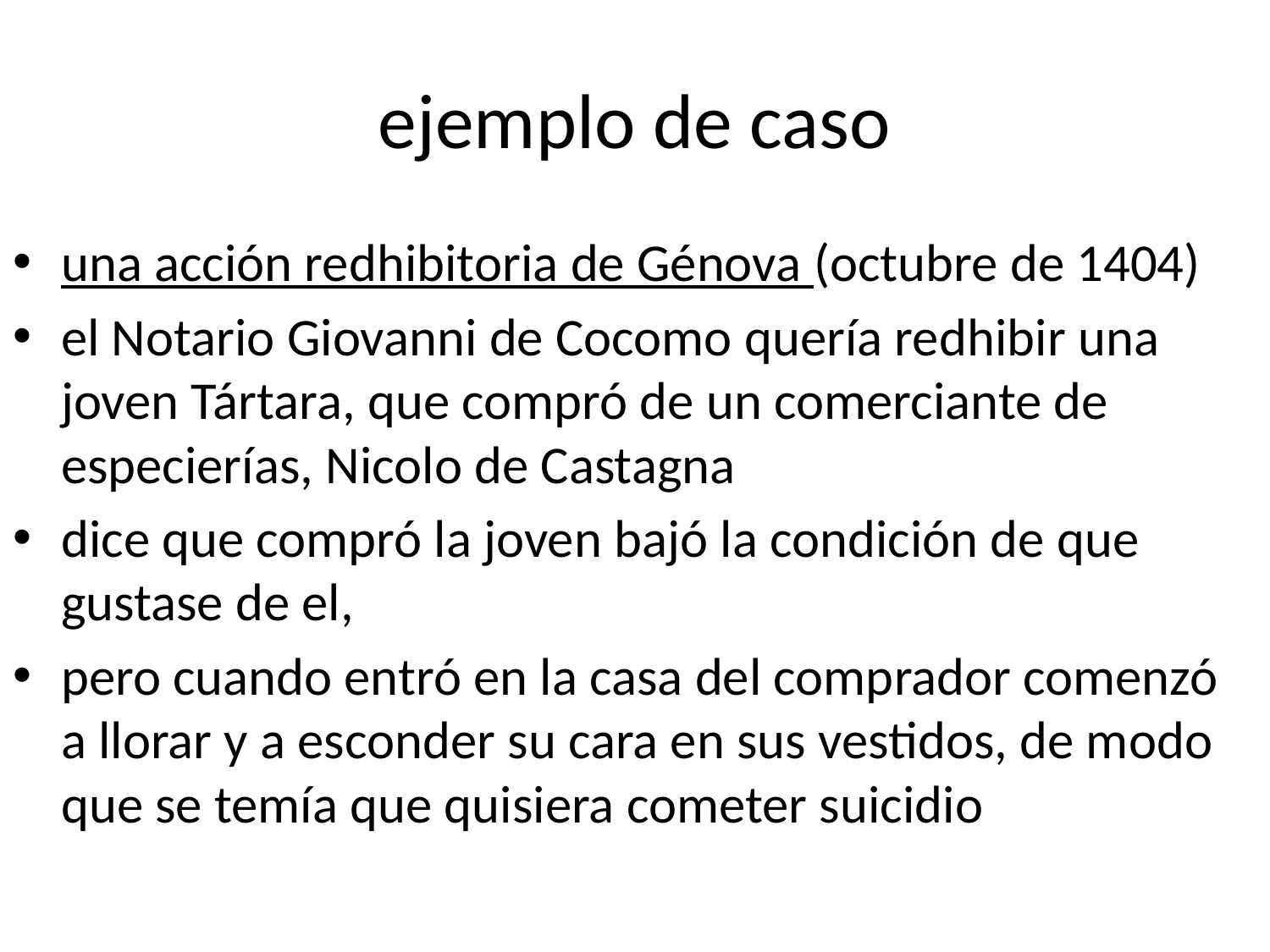

# ejemplo de caso
una acción redhibitoria de Génova (octubre de 1404)
el Notario Giovanni de Cocomo quería redhibir una joven Tártara, que compró de un comerciante de especierías, Nicolo de Castagna
dice que compró la joven bajó la condición de que gustase de el,
pero cuando entró en la casa del comprador comenzó a llorar y a esconder su cara en sus vestidos, de modo que se temía que quisiera cometer suicidio